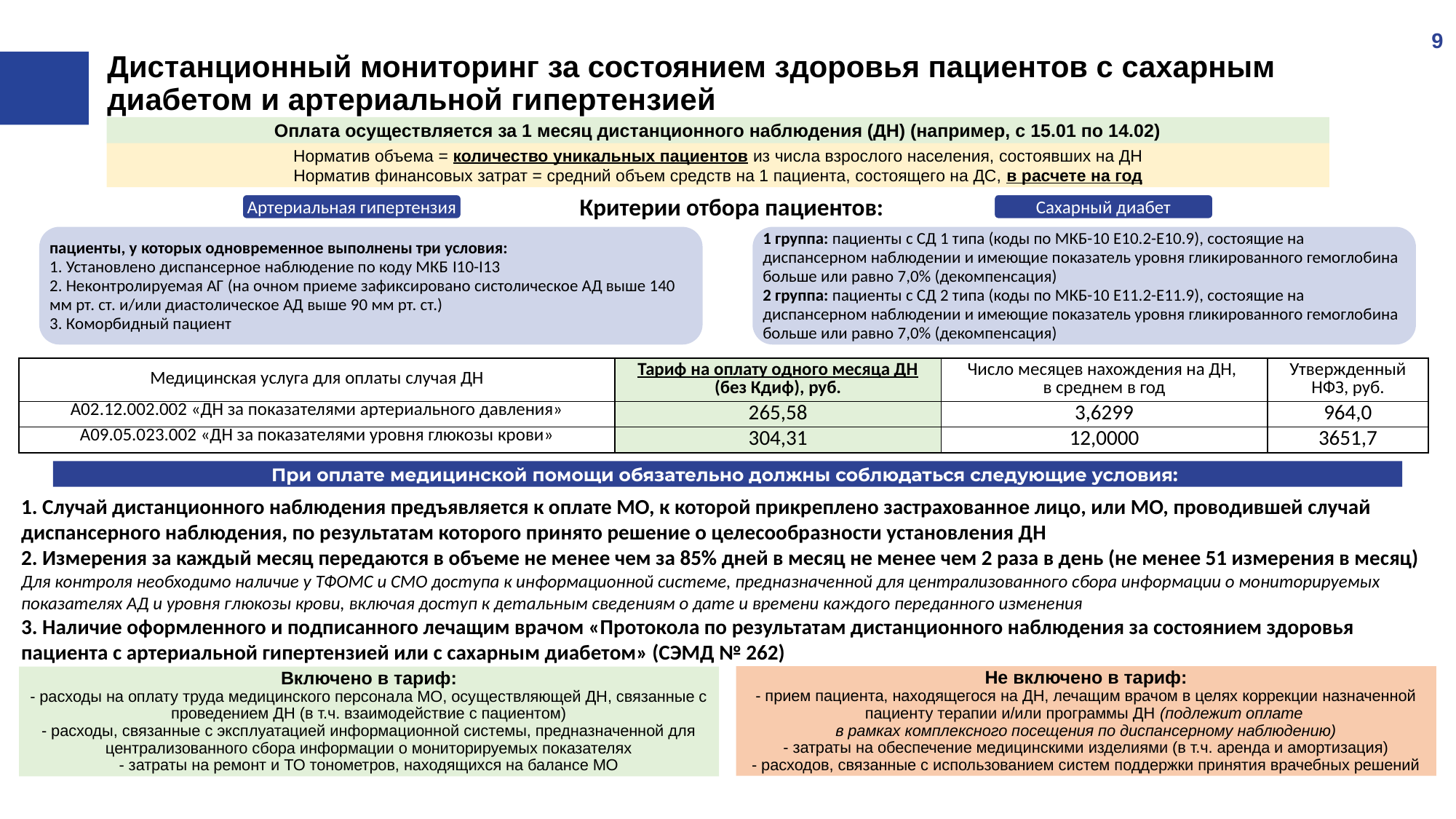

9
# Дистанционный мониторинг за состоянием здоровья пациентов с сахарным диабетом и артериальной гипертензией
Оплата осуществляется за 1 месяц дистанционного наблюдения (ДН) (например, с 15.01 по 14.02)
Норматив объема = количество уникальных пациентов из числа взрослого населения, состоявших на ДН
Норматив финансовых затрат = средний объем средств на 1 пациента, состоящего на ДС, в расчете на год
Критерии отбора пациентов:
Артериальная гипертензия
Сахарный диабет
пациенты, у которых одновременное выполнены три условия:
1. Установлено диспансерное наблюдение по коду МКБ I10-I13
2. Неконтролируемая АГ (на очном приеме зафиксировано систолическое АД выше 140 мм рт. ст. и/или диастолическое АД выше 90 мм рт. ст.)
3. Коморбидный пациент
1 группа: пациенты с СД 1 типа (коды по МКБ-10 E10.2-E10.9), состоящие на диспансерном наблюдении и имеющие показатель уровня гликированного гемоглобина больше или равно 7,0% (декомпенсация)
2 группа: пациенты с СД 2 типа (коды по МКБ-10 E11.2-E11.9), состоящие на диспансерном наблюдении и имеющие показатель уровня гликированного гемоглобина больше или равно 7,0% (декомпенсация)
| Медицинская услуга для оплаты случая ДН | Тариф на оплату одного месяца ДН (без Кдиф), руб. | Число месяцев нахождения на ДН, в среднем в год | Утвержденный НФЗ, руб. |
| --- | --- | --- | --- |
| A02.12.002.002 «ДН за показателями артериального давления» | 265,58 | 3,6299 | 964,0 |
| A09.05.023.002 «ДН за показателями уровня глюкозы крови» | 304,31 | 12,0000 | 3651,7 |
При оплате медицинской помощи обязательно должны соблюдаться следующие условия:
1. Случай дистанционного наблюдения предъявляется к оплате МО, к которой прикреплено застрахованное лицо, или МО, проводившей случай диспансерного наблюдения, по результатам которого принято решение о целесообразности установления ДН
2. Измерения за каждый месяц передаются в объеме не менее чем за 85% дней в месяц не менее чем 2 раза в день (не менее 51 измерения в месяц)
Для контроля необходимо наличие у ТФОМС и СМО доступа к информационной системе, предназначенной для централизованного сбора информации о мониторируемых показателях АД и уровня глюкозы крови, включая доступ к детальным сведениям о дате и времени каждого переданного изменения
3. Наличие оформленного и подписанного лечащим врачом «Протокола по результатам дистанционного наблюдения за состоянием здоровья пациента с артериальной гипертензией или с сахарным диабетом» (СЭМД № 262)
Не включено в тариф:
- прием пациента, находящегося на ДН, лечащим врачом в целях коррекции назначенной пациенту терапии и/или программы ДН (подлежит оплате
в рамках комплексного посещения по диспансерному наблюдению)
- затраты на обеспечение медицинскими изделиями (в т.ч. аренда и амортизация)
- расходов, связанные с использованием систем поддержки принятия врачебных решений
Включено в тариф:
- расходы на оплату труда медицинского персонала МО, осуществляющей ДН, связанные с проведением ДН (в т.ч. взаимодействие с пациентом)
- расходы, связанные с эксплуатацией информационной системы, предназначенной для централизованного сбора информации о мониторируемых показателях
- затраты на ремонт и ТО тонометров, находящихся на балансе МО